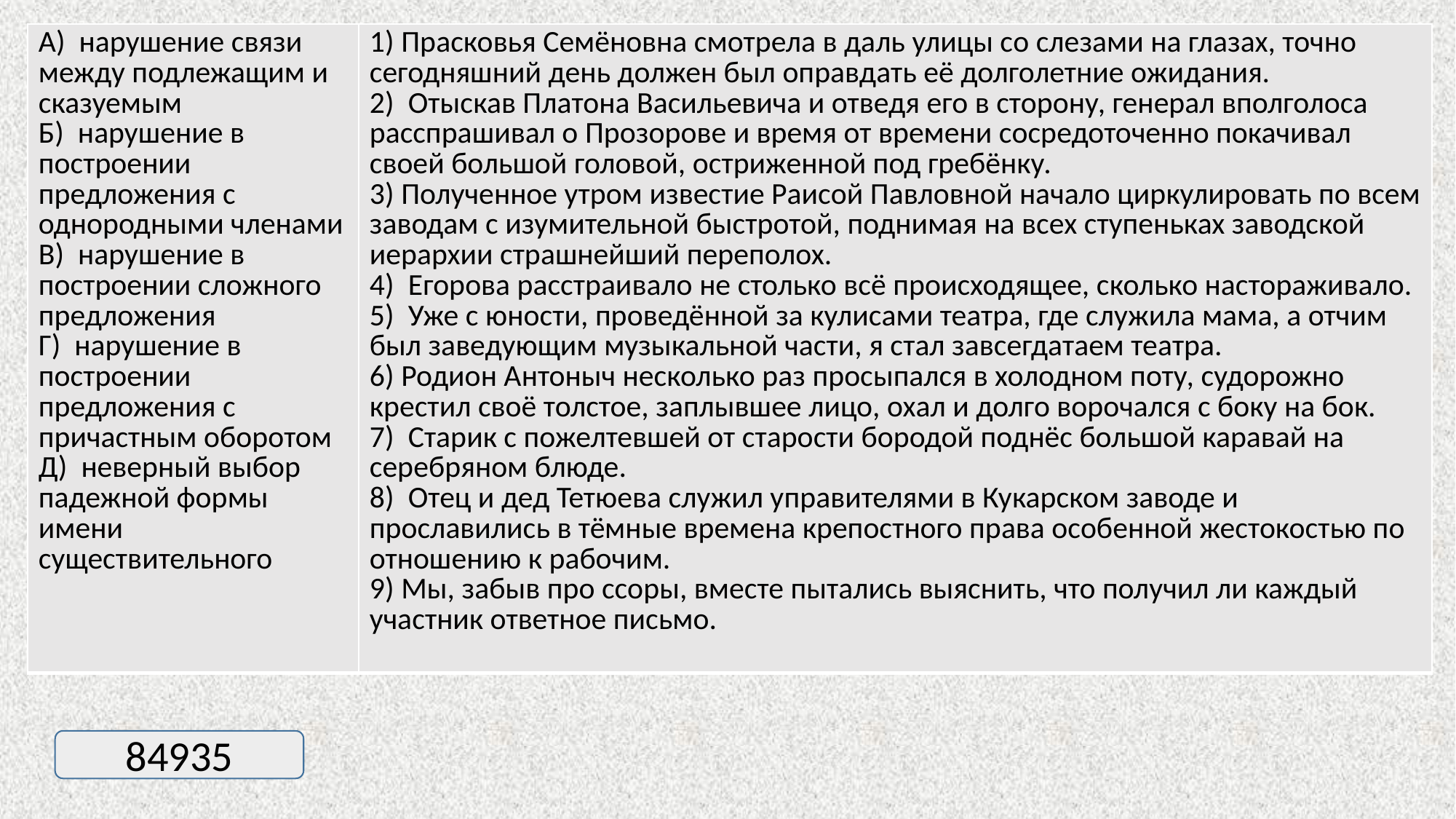

| А)  нарушение связи между подлежащим и сказуемым Б)  нарушение в построении предложения с однородными членами В)  нарушение в построении сложного предложения Г)  нарушение в построении предложения с причастным оборотом Д)  неверный выбор падежной формы имени существительного | 1) Прасковья Семёновна смотрела в даль улицы со слезами на глазах, точно сегодняшний день должен был оправдать её долголетние ожидания. 2)  Отыскав Платона Васильевича и отведя его в сторону, генерал вполголоса расспрашивал о Прозорове и время от времени сосредоточенно покачивал своей большой головой, остриженной под гребёнку. 3) Полученное утром известие Раисой Павловной начало циркулировать по всем заводам с изумительной быстротой, поднимая на всех ступеньках заводской иерархии страшнейший переполох. 4)  Егорова расстраивало не столько всё происходящее, сколько настораживало. 5)  Уже с юности, проведённой за кулисами театра, где служила мама, а отчим был заведующим музыкальной части, я стал завсегдатаем театра. 6) Родион Антоныч несколько раз просыпался в холодном поту, судорожно крестил своё толстое, заплывшее лицо, охал и долго ворочался с боку на бок. 7)  Старик с пожелтевшей от старости бородой поднёс большой каравай на серебряном блюде. 8)  Отец и дед Тетюева служил управителями в Кукарском заводе и прославились в тёмные времена крепостного права особенной жестокостью по отношению к рабочим. 9) Мы, забыв про ссоры, вместе пытались выяснить, что получил ли каждый участник ответное письмо. |
| --- | --- |
#
84935